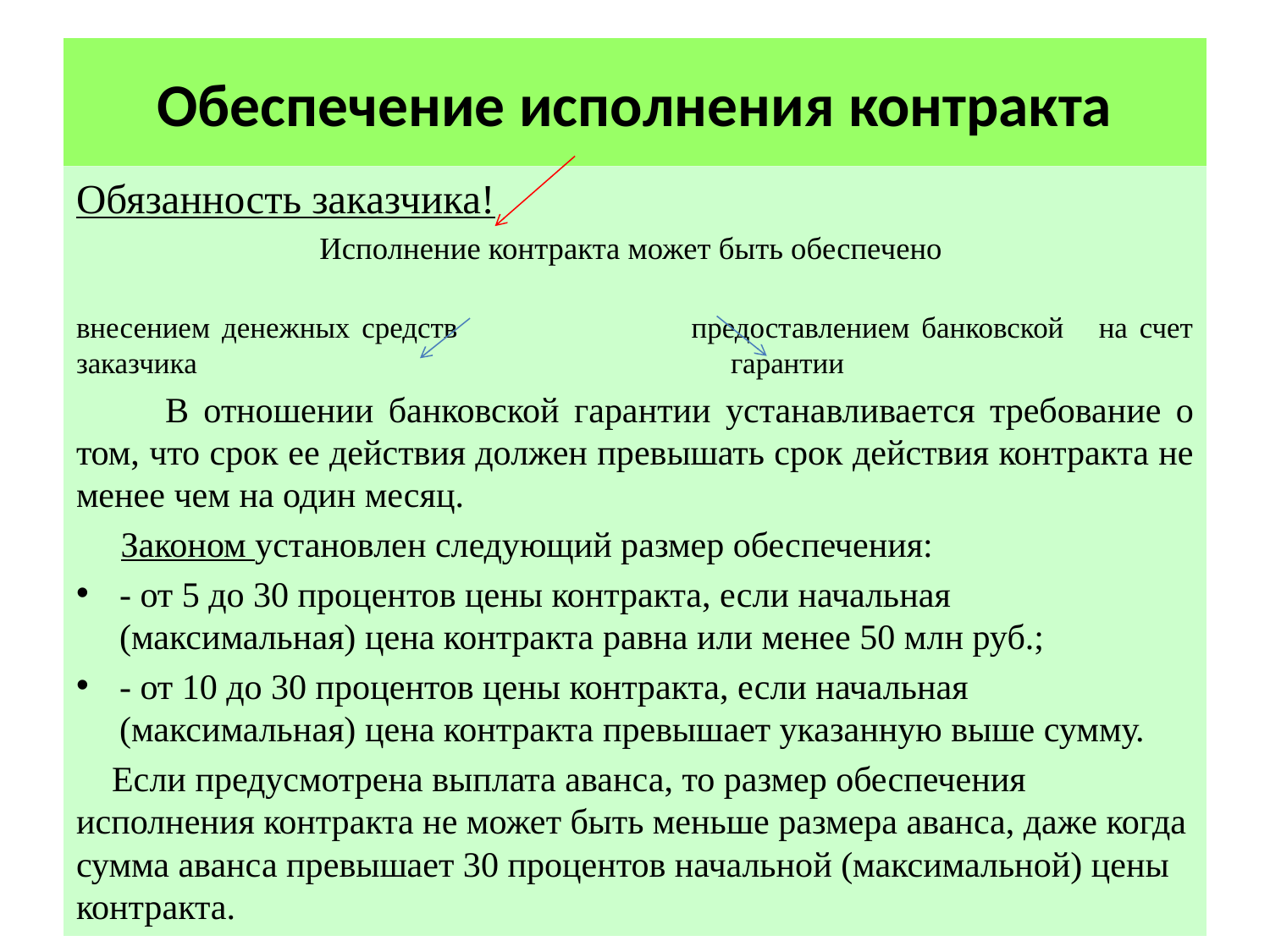

# Обеспечение исполнения контракта
Обязанность заказчика!
Исполнение контракта может быть обеспечено

внесением денежных средств                    предоставлением банковской   на счет заказчика                                                                        гарантии
      В отношении банковской гарантии устанавливается требование о том, что срок ее действия должен превышать срок действия контракта не менее чем на один месяц.
     Законом установлен следующий размер обеспечения:
- от 5 до 30 процентов цены контракта, если начальная (максимальная) цена контракта равна или менее 50 млн руб.;
- от 10 до 30 процентов цены контракта, если начальная (максимальная) цена контракта превышает указанную выше сумму.
    Если предусмотрена выплата аванса, то размер обеспечения исполнения контракта не может быть меньше размера аванса, даже когда сумма аванса превышает 30 процентов начальной (максимальной) цены контракта.